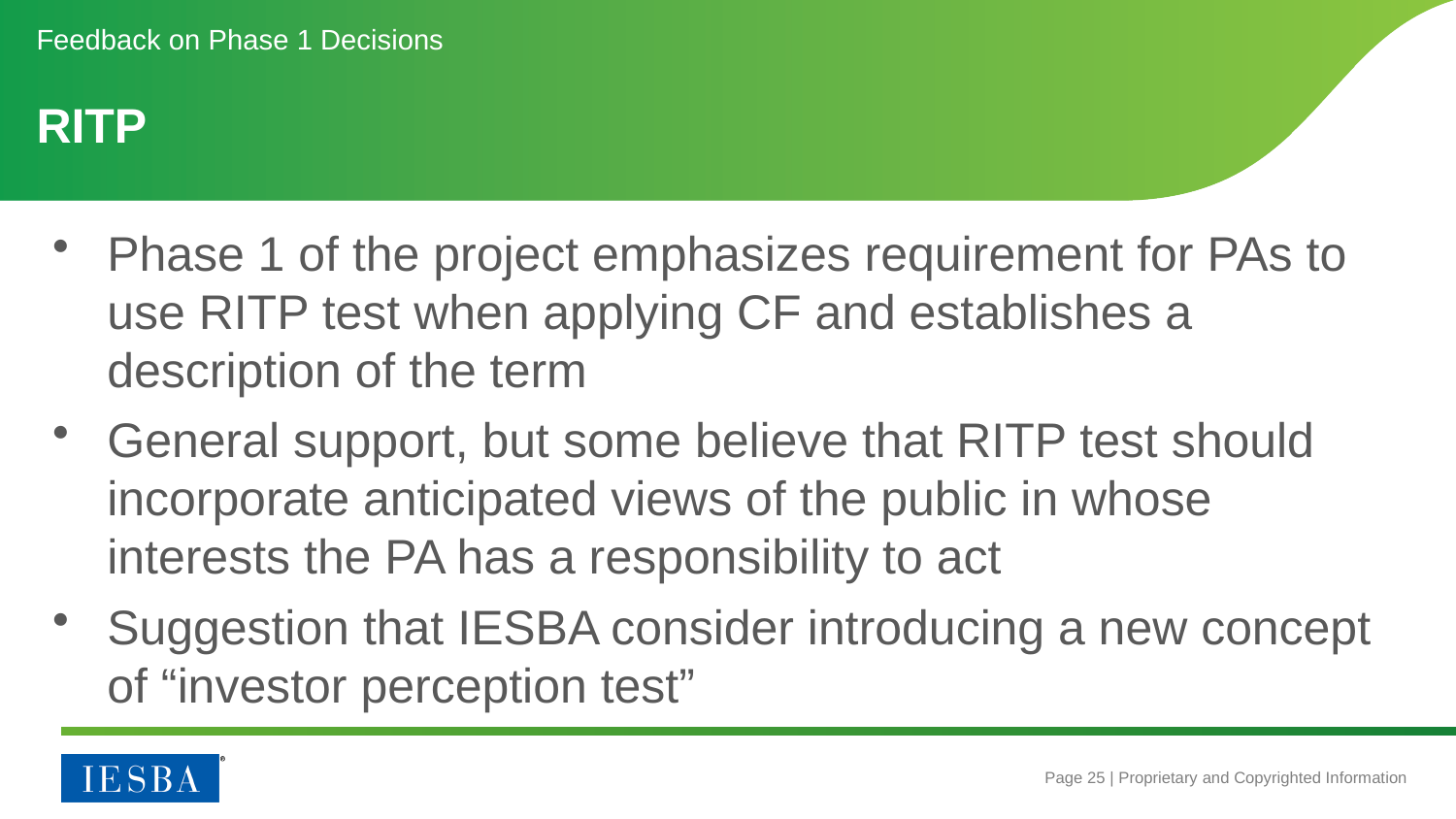

Feedback on Phase 1 Decisions
# RITP
Phase 1 of the project emphasizes requirement for PAs to use RITP test when applying CF and establishes a description of the term
General support, but some believe that RITP test should incorporate anticipated views of the public in whose interests the PA has a responsibility to act
Suggestion that IESBA consider introducing a new concept of “investor perception test”